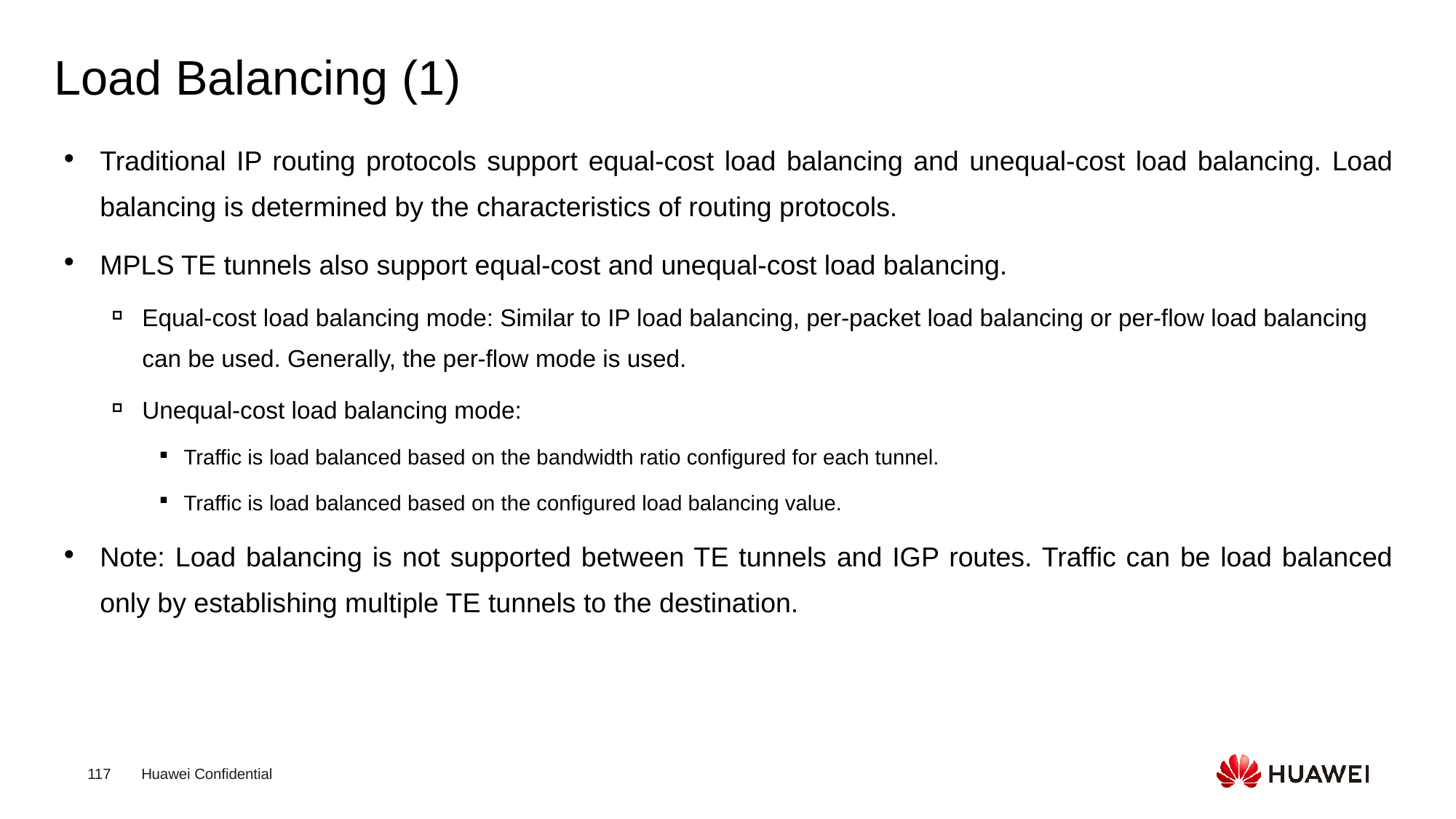

# Load Balancing (1)
Traditional IP routing protocols support equal-cost load balancing and unequal-cost load balancing. Load balancing is determined by the characteristics of routing protocols.
MPLS TE tunnels also support equal-cost and unequal-cost load balancing.
Equal-cost load balancing mode: Similar to IP load balancing, per-packet load balancing or per-flow load balancing can be used. Generally, the per-flow mode is used.
Unequal-cost load balancing mode:
Traffic is load balanced based on the bandwidth ratio configured for each tunnel.
Traffic is load balanced based on the configured load balancing value.
Note: Load balancing is not supported between TE tunnels and IGP routes. Traffic can be load balanced only by establishing multiple TE tunnels to the destination.